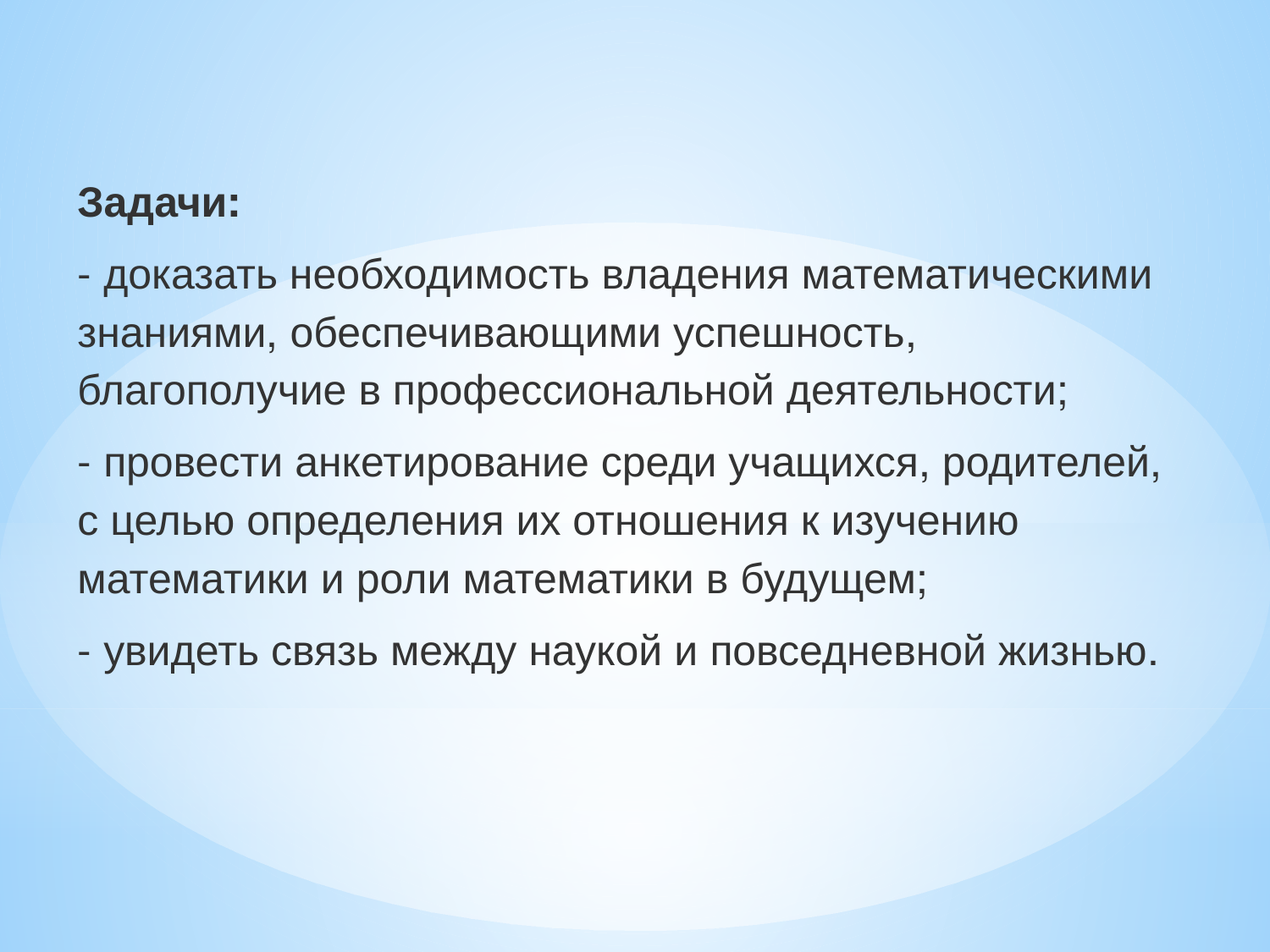

Задачи:
- доказать необходимость владения математическими знаниями, обеспечивающими успешность, благополучие в профессиональной деятельности;
- провести анкетирование среди учащихся, родителей, с целью определения их отношения к изучению математики и роли математики в будущем;
- увидеть связь между наукой и повседневной жизнью.